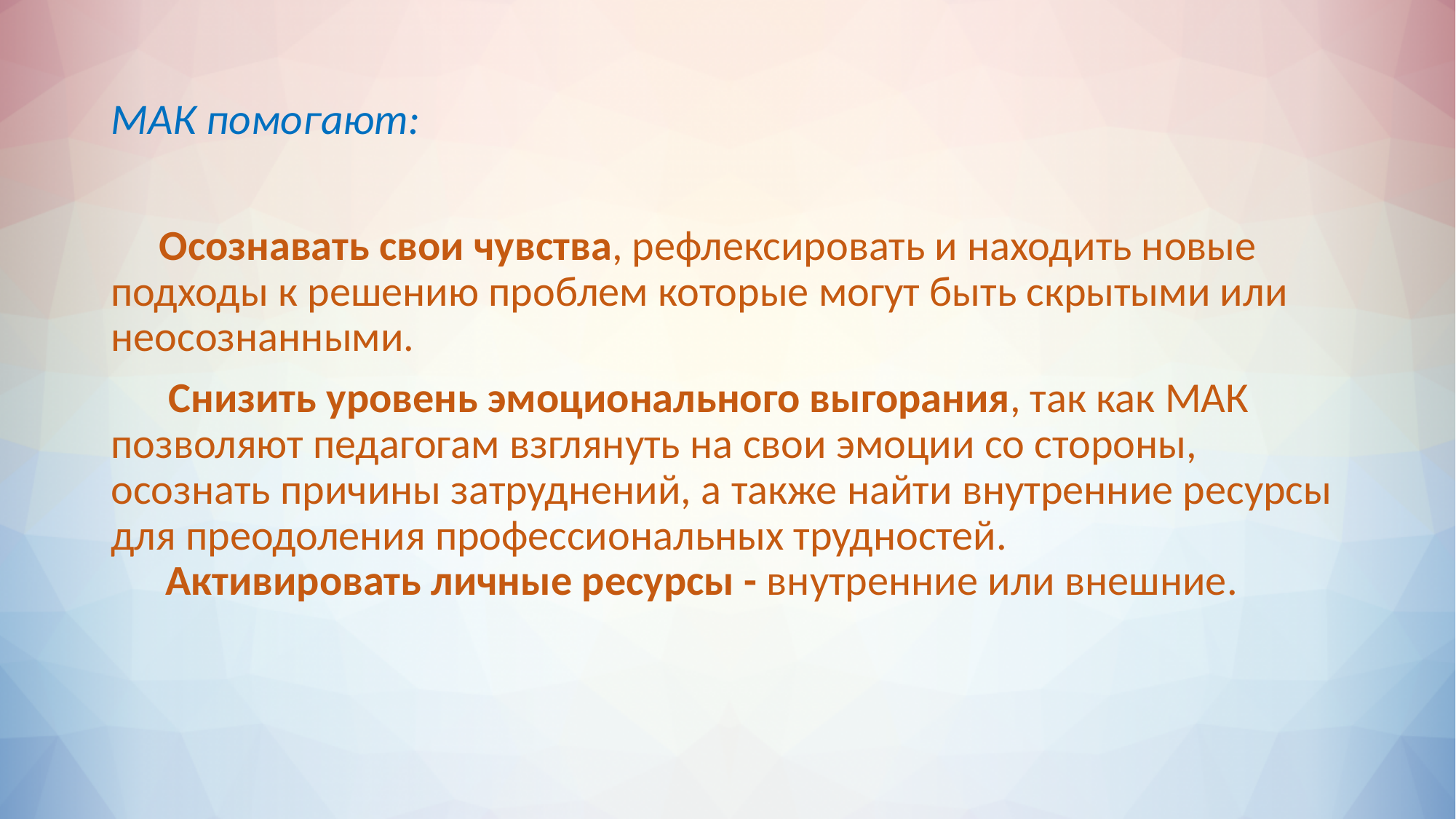

# МАК помогают:
     Осознавать свои чувства, рефлексировать и находить новые подходы к решению проблем которые могут быть скрытыми или неосознанными.
      Снизить уровень эмоционального выгорания, так как МАК позволяют педагогам взглянуть на свои эмоции со стороны, осознать причины затруднений, а также найти внутренние ресурсы для преодоления профессиональных трудностей.
Активировать личные ресурсы - внутренние или внешние.